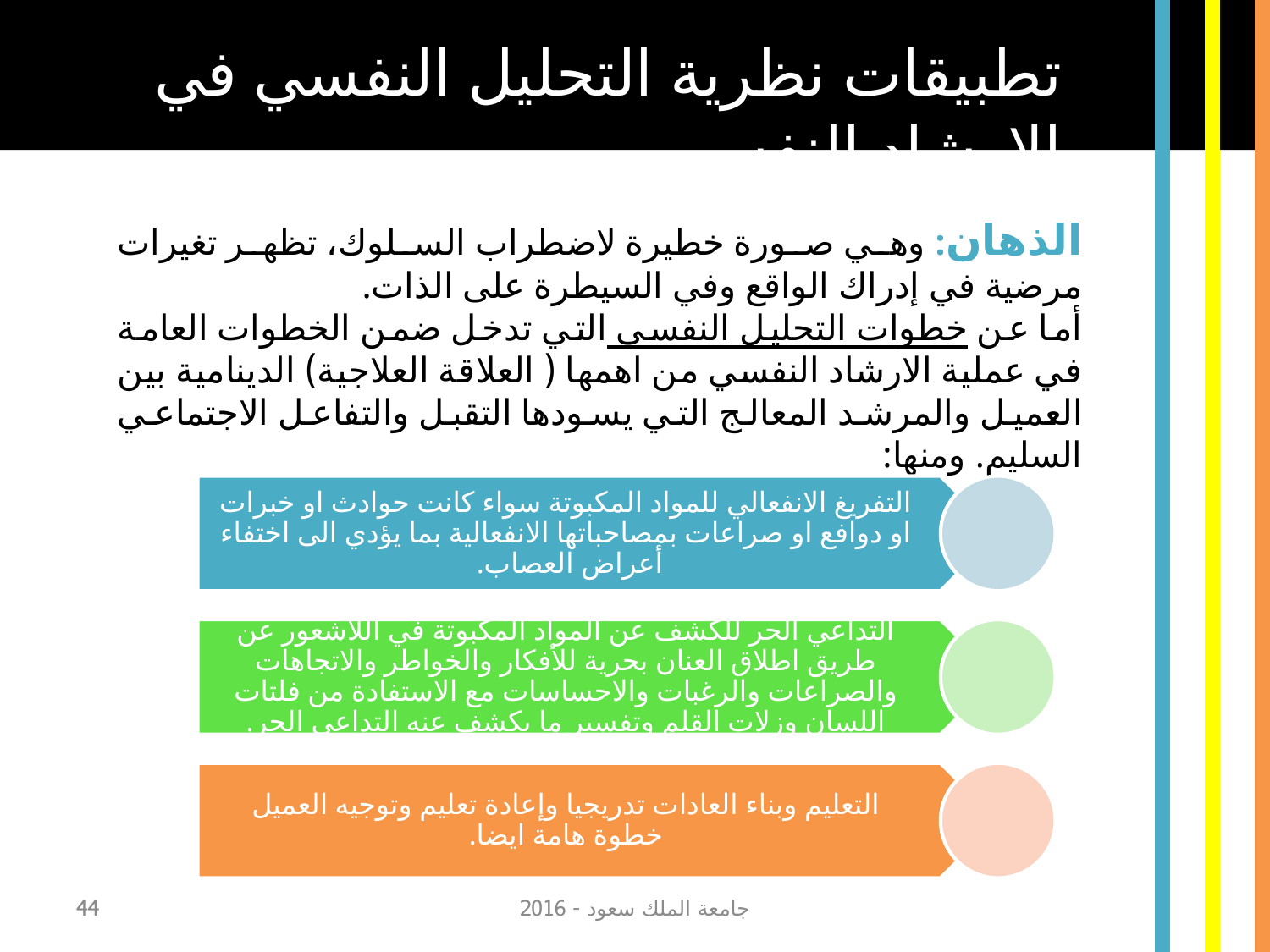

تطبيقات نظرية التحليل النفسي في الإرشاد النفسي
الذهان: وهي صورة خطيرة لاضطراب السلوك، تظهر تغيرات مرضية في إدراك الواقع وفي السيطرة على الذات.
أما عن خطوات التحليل النفسي التي تدخل ضمن الخطوات العامة في عملية الارشاد النفسي من اهمها ( العلاقة العلاجية) الدينامية بين العميل والمرشد المعالج التي يسودها التقبل والتفاعل الاجتماعي السليم. ومنها:
التفريغ الانفعالي للمواد المكبوتة سواء كانت حوادث او خبرات او دوافع او صراعات بمصاحباتها الانفعالية بما يؤدي الى اختفاء أعراض العصاب.
التداعي الحر للكشف عن المواد المكبوتة في اللاشعور عن طريق اطلاق العنان بحرية للأفكار والخواطر والاتجاهات والصراعات والرغبات والاحساسات مع الاستفادة من فلتات اللسان وزلات القلم وتفسير ما يكشف عنه التداعي الحر.
التعليم وبناء العادات تدريجيا وإعادة تعليم وتوجيه العميل خطوة هامة ايضا.
44
جامعة الملك سعود - 2016